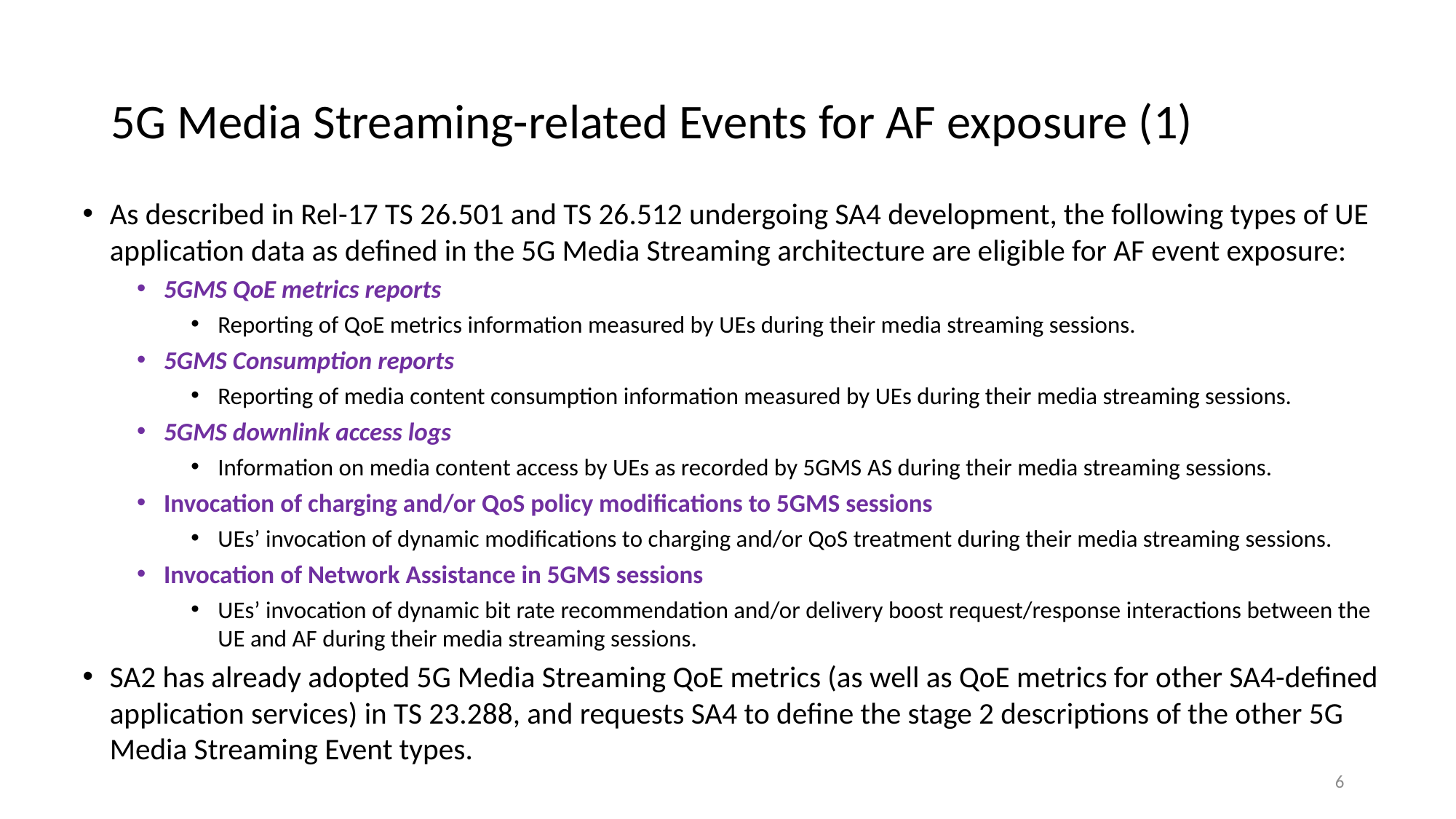

# 5G Media Streaming-related Events for AF exposure (1)
As described in Rel-17 TS 26.501 and TS 26.512 undergoing SA4 development, the following types of UE application data as defined in the 5G Media Streaming architecture are eligible for AF event exposure:
5GMS QoE metrics reports
Reporting of QoE metrics information measured by UEs during their media streaming sessions.
5GMS Consumption reports
Reporting of media content consumption information measured by UEs during their media streaming sessions.
5GMS downlink access logs
Information on media content access by UEs as recorded by 5GMS AS during their media streaming sessions.
Invocation of charging and/or QoS policy modifications to 5GMS sessions
UEs’ invocation of dynamic modifications to charging and/or QoS treatment during their media streaming sessions.
Invocation of Network Assistance in 5GMS sessions
UEs’ invocation of dynamic bit rate recommendation and/or delivery boost request/response interactions between the UE and AF during their media streaming sessions.
SA2 has already adopted 5G Media Streaming QoE metrics (as well as QoE metrics for other SA4-defined application services) in TS 23.288, and requests SA4 to define the stage 2 descriptions of the other 5G Media Streaming Event types.
6